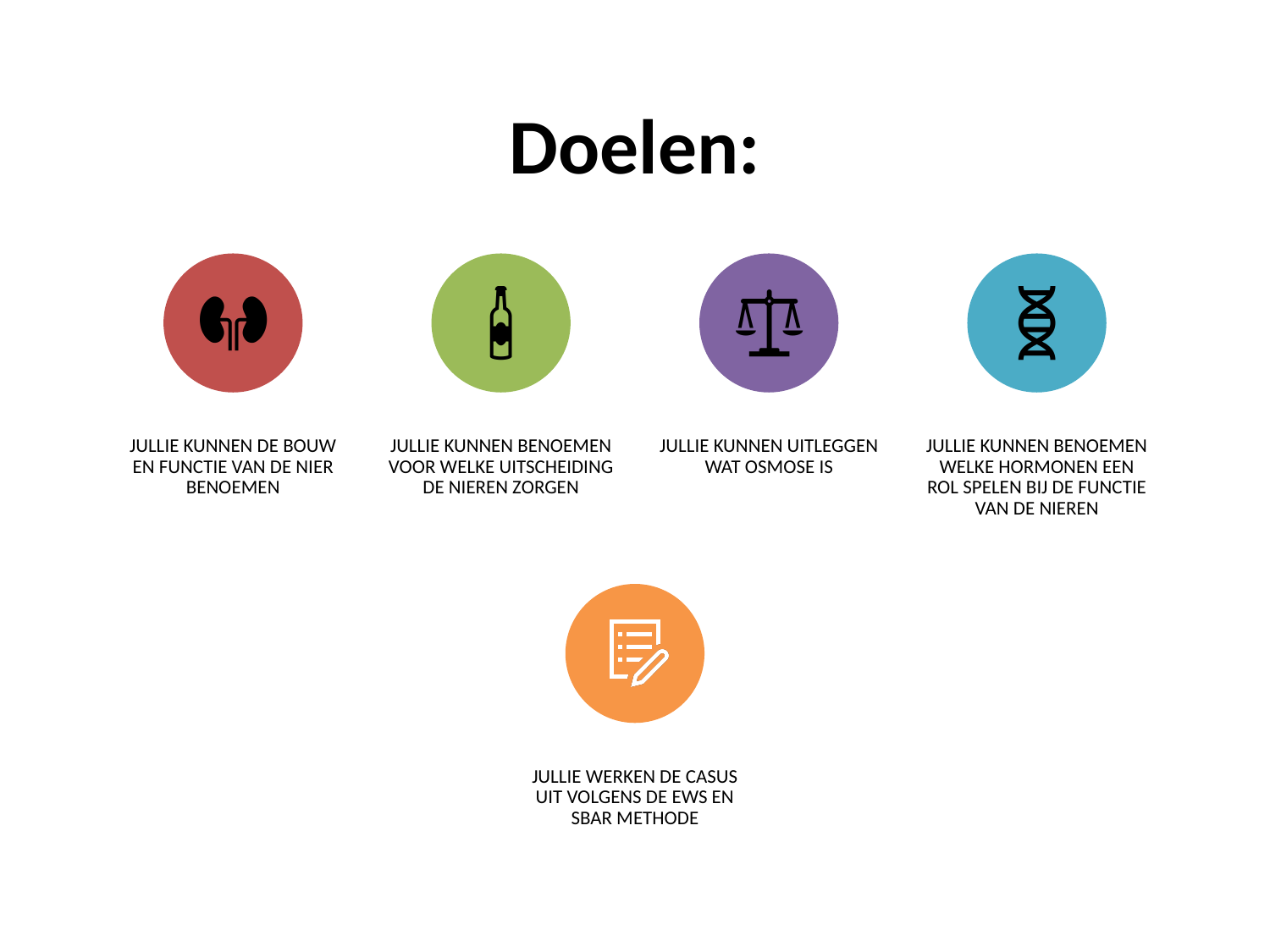

# Doelen:
Jullie kunnen de bouw en functie van de nier benoemen
Jullie kunnen benoemen voor welke uitscheiding de nieren zorgen
Jullie kunnen uitleggen wat osmose is
Jullie kunnen benoemen welke hormonen een rol spelen bij de functie van de nieren
Jullie werken de casus uit volgens de EWS en SBAR methode